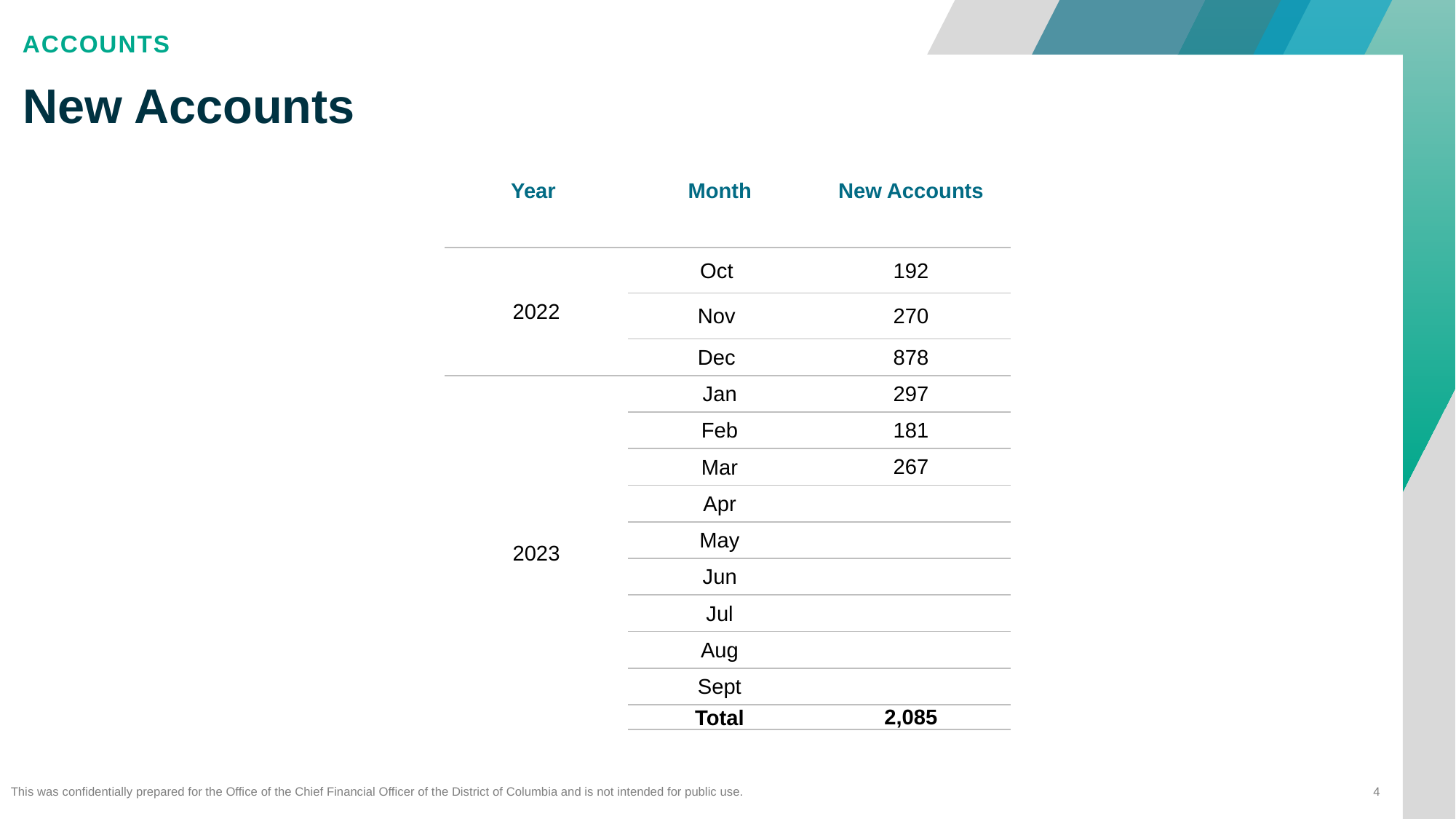

Accounts
# New Accounts
| Year | Month | New Accounts |
| --- | --- | --- |
| 2022 | Oct | 192 |
|  | Nov | 270 |
|  | Dec | 878 |
| 2023 | Jan | 297 |
|  | Feb | 181 |
|  | Mar | 267 |
|  | Apr |  |
|  | May |  |
|  | Jun |  |
|  | Jul |  |
|  | Aug |  |
|  | Sept |  |
|  | Total | 2,085 |
This was confidentially prepared for the Office of the Chief Financial Officer of the District of Columbia and is not intended for public use.
4